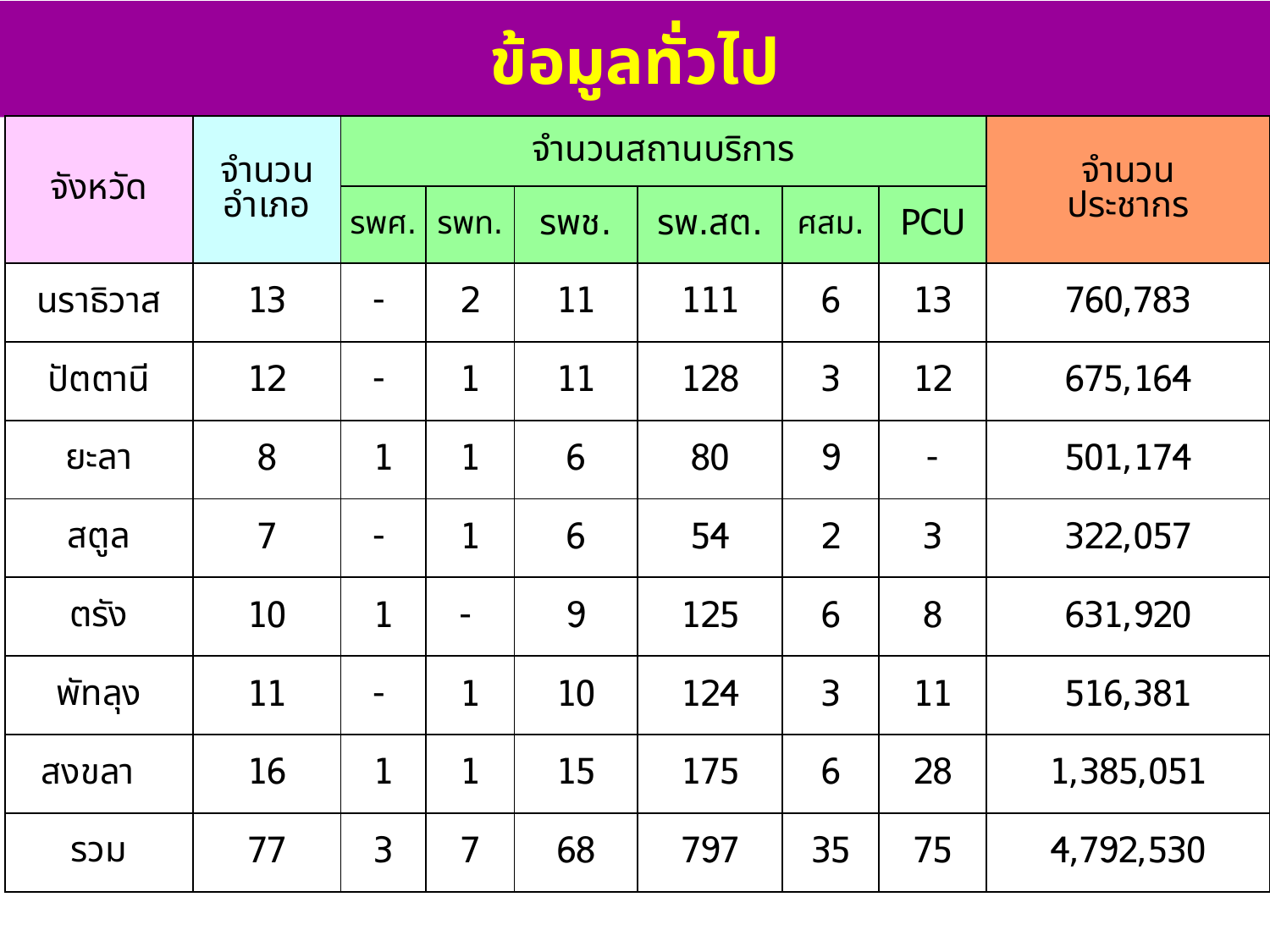

# ข้อมูลทั่วไป
| จังหวัด | จำนวนอำเภอ | จำนวนสถานบริการ |  |  |  |  |  | จำนวน ประชากร |
| --- | --- | --- | --- | --- | --- | --- | --- | --- |
|  |  | รพศ. | รพท. | รพช. | รพ.สต. | ศสม. | PCU |  |
| นราธิวาส | 13 | - | 2 | 11 | 111 | 6 | 13 | 760,783 |
| ปัตตานี | 12 | - | 1 | 11 | 128 | 3 | 12 | 675,164 |
| ยะลา | 8 | 1 | 1 | 6 | 80 | 9 | - | 501,174 |
| สตูล | 7 | - | 1 | 6 | 54 | 2 | 3 | 322,057 |
| ตรัง | 10 | 1 | - | 9 | 125 | 6 | 8 | 631,920 |
| พัทลุง | 11 | - | 1 | 10 | 124 | 3 | 11 | 516,381 |
| สงขลา | 16 | 1 | 1 | 15 | 175 | 6 | 28 | 1,385,051 |
| รวม | 77 | 3 | 7 | 68 | 797 | 35 | 75 | 4,792,530 |